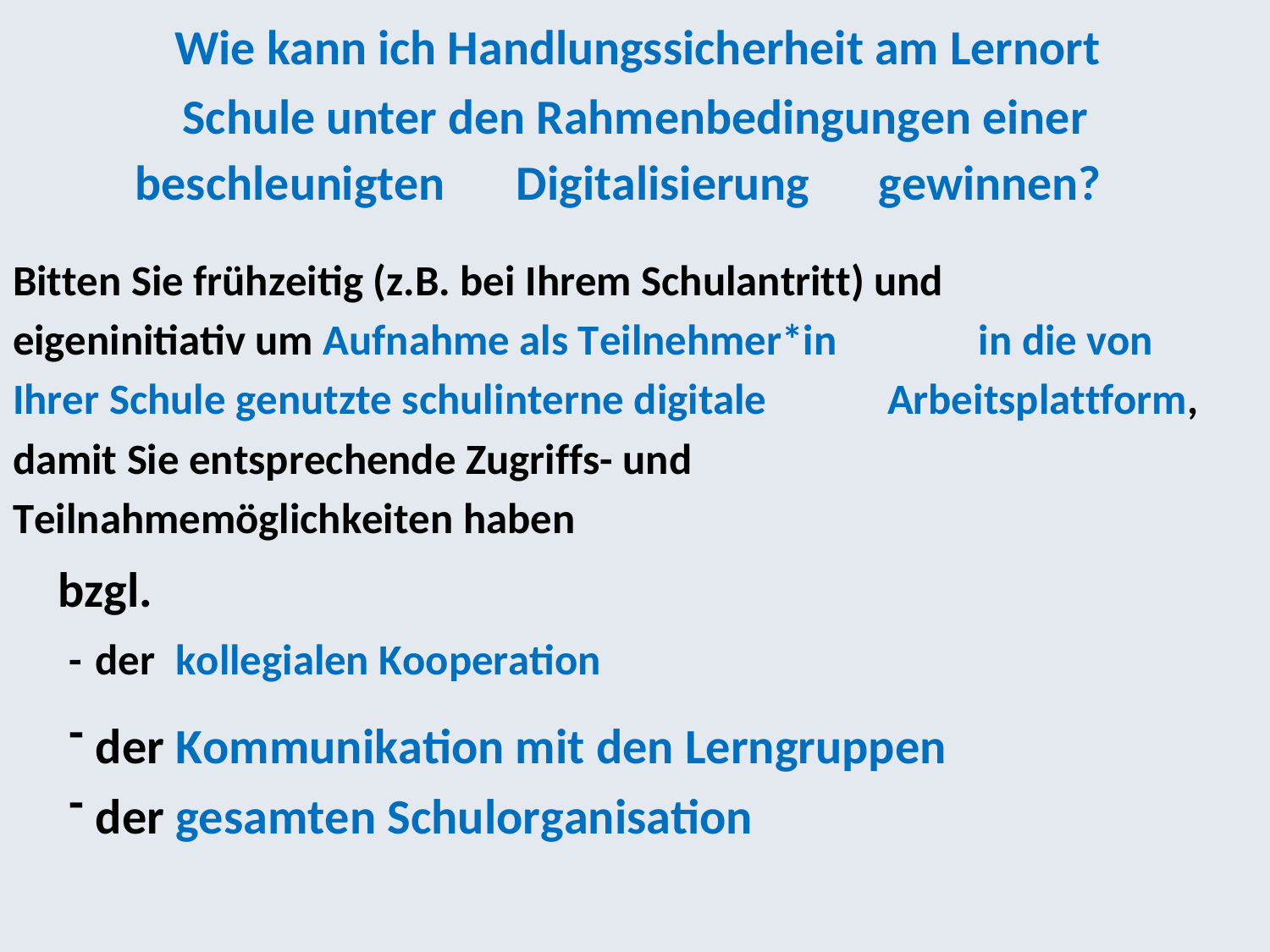

Wie kann ich Handlungssicherheit am Lernort
Schule unter den Rahmenbedingungen einer
beschleunigten
Digitalisierung
gewinnen?
Bitten Sie frühzeitig (z.B. bei Ihrem Schulantritt) und
eigeninitiativ um Aufnahme als Teilnehmer*in
in die von
Ihrer Schule genutzte schulinterne digitale
damit Sie entsprechende Zugriffs- und
Teilnahmemöglichkeiten haben
bzgl.
Arbeitsplattform,
-
-
-
der
der der
kollegialen Kooperation
Kommunikation mit den Lerngruppen gesamten Schulorganisation